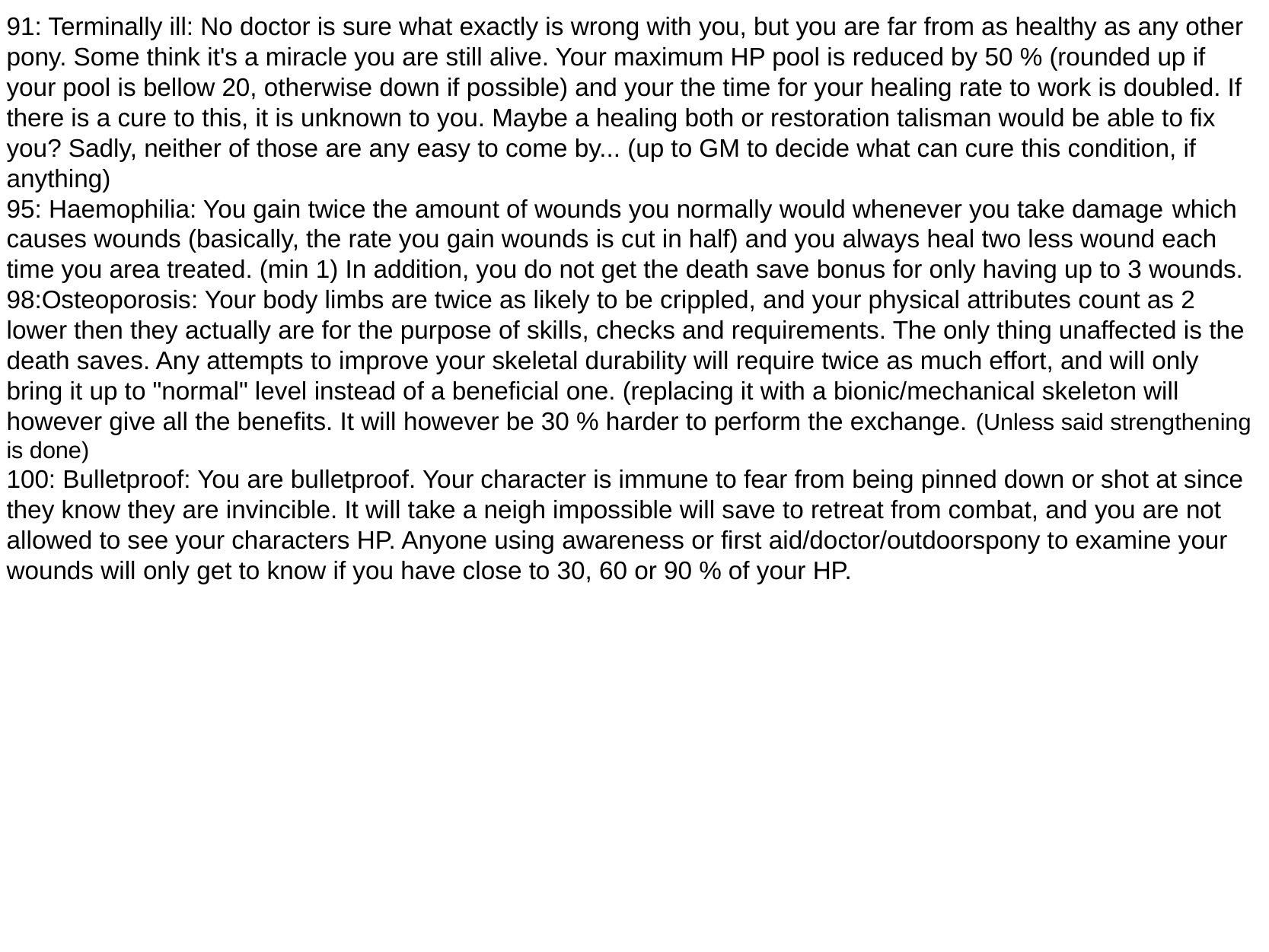

91: Terminally ill: No doctor is sure what exactly is wrong with you, but you are far from as healthy as any other pony. Some think it's a miracle you are still alive. Your maximum HP pool is reduced by 50 % (rounded up if your pool is bellow 20, otherwise down if possible) and your the time for your healing rate to work is doubled. If there is a cure to this, it is unknown to you. Maybe a healing both or restoration talisman would be able to fix you? Sadly, neither of those are any easy to come by... (up to GM to decide what can cure this condition, if anything)
95: Haemophilia: You gain twice the amount of wounds you normally would whenever you take damage which causes wounds (basically, the rate you gain wounds is cut in half) and you always heal two less wound each time you area treated. (min 1) In addition, you do not get the death save bonus for only having up to 3 wounds.
98:Osteoporosis: Your body limbs are twice as likely to be crippled, and your physical attributes count as 2 lower then they actually are for the purpose of skills, checks and requirements. The only thing unaffected is the death saves. Any attempts to improve your skeletal durability will require twice as much effort, and will only bring it up to "normal" level instead of a beneficial one. (replacing it with a bionic/mechanical skeleton will however give all the benefits. It will however be 30 % harder to perform the exchange. (Unless said strengthening is done)
100: Bulletproof: You are bulletproof. Your character is immune to fear from being pinned down or shot at since they know they are invincible. It will take a neigh impossible will save to retreat from combat, and you are not allowed to see your characters HP. Anyone using awareness or first aid/doctor/outdoorspony to examine your wounds will only get to know if you have close to 30, 60 or 90 % of your HP.